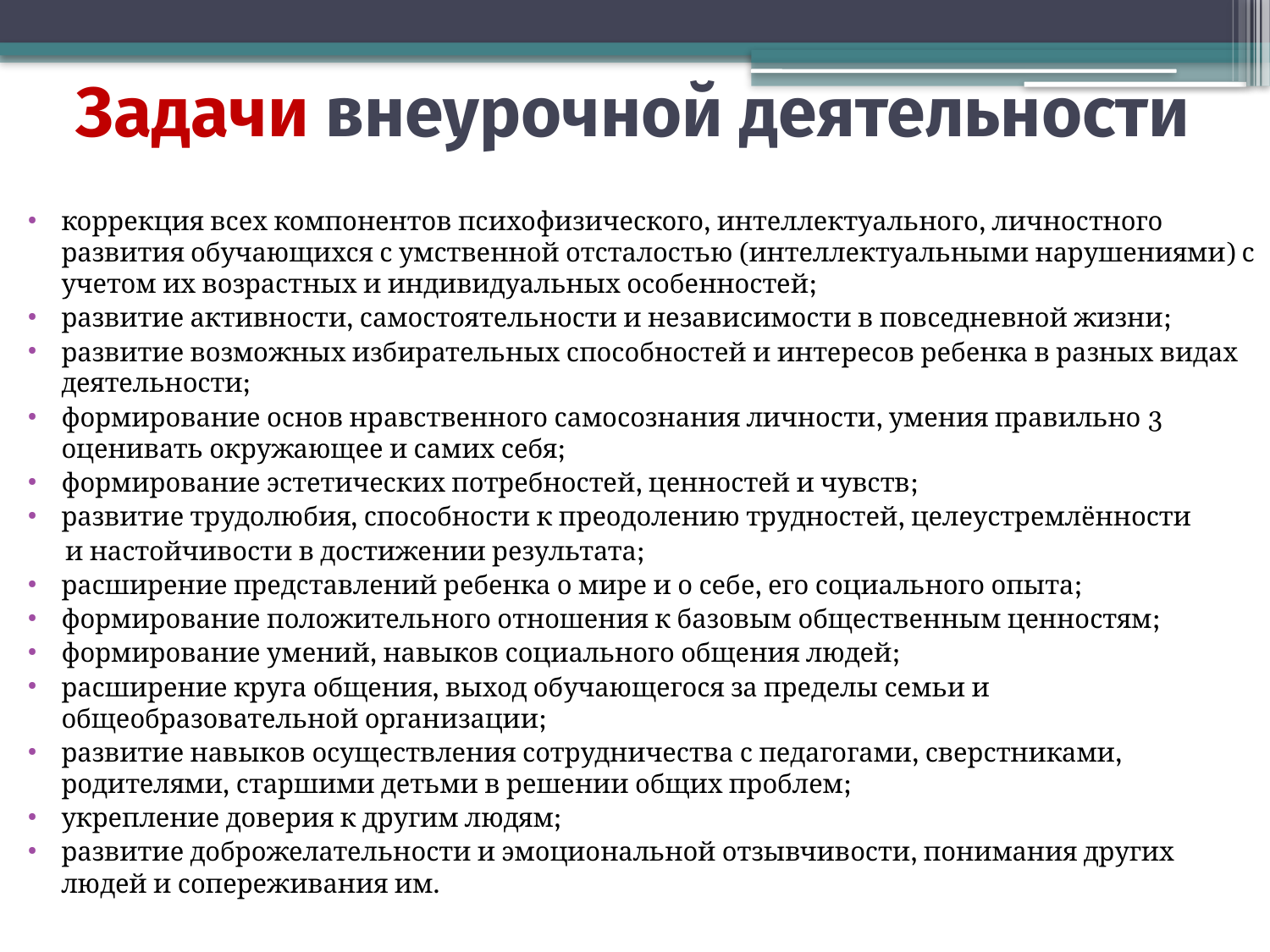

# Задачи внеурочной деятельности
коррекция всех компонентов психофизического, интеллектуального, личностного развития обучающихся с умственной отсталостью (интеллектуальными нарушениями) с учетом их возрастных и индивидуальных особенностей;
развитие активности, самостоятельности и независимости в повседневной жизни;
развитие возможных избирательных способностей и интересов ребенка в разных видах деятельности;
формирование основ нравственного самосознания личности, умения правильно 3 оценивать окружающее и самих себя;
формирование эстетических потребностей, ценностей и чувств;
развитие трудолюбия, способности к преодолению трудностей, целеустремлённости
      и настойчивости в достижении результата;
расширение представлений ребенка о мире и о себе, его социального опыта;
формирование положительного отношения к базовым общественным ценностям;
формирование умений, навыков социального общения людей;
расширение круга общения, выход обучающегося за пределы семьи и общеобразовательной организации;
развитие навыков осуществления сотрудничества с педагогами, сверстниками, родителями, старшими детьми в решении общих проблем;
укрепление доверия к другим людям;
развитие доброжелательности и эмоциональной отзывчивости, понимания других людей и сопереживания им.